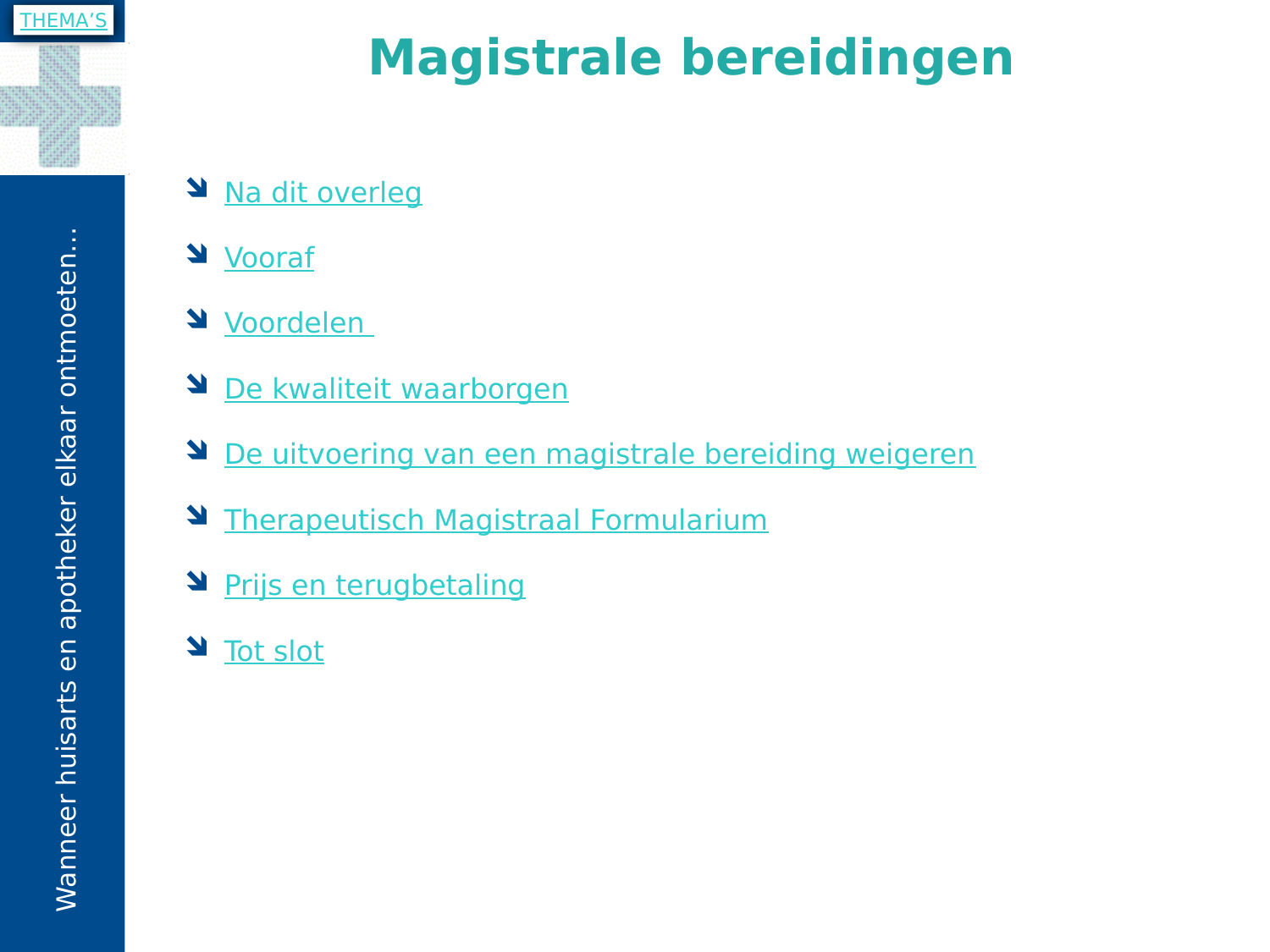

THEMA’S
Magistrale bereidingen
Na dit overleg
Vooraf
Voordelen
De kwaliteit waarborgen
De uitvoering van een magistrale bereiding weigeren
Therapeutisch Magistraal Formularium
Prijs en terugbetaling
Tot slot